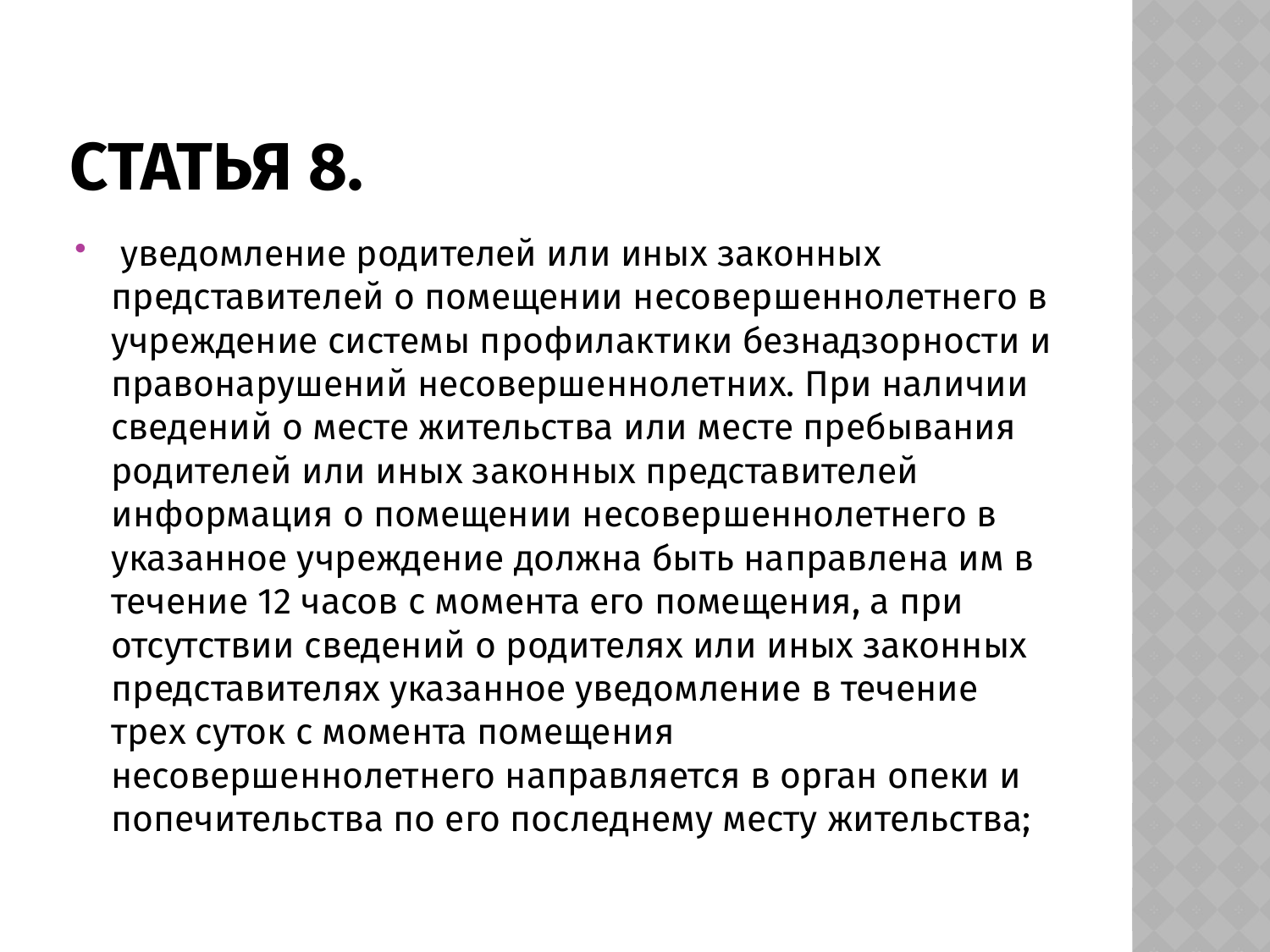

# Статья 8.
 уведомление родителей или иных законных представителей о помещении несовершеннолетнего в учреждение системы профилактики безнадзорности и правонарушений несовершеннолетних. При наличии сведений о месте жительства или месте пребывания родителей или иных законных представителей информация о помещении несовершеннолетнего в указанное учреждение должна быть направлена им в течение 12 часов с момента его помещения, а при отсутствии сведений о родителях или иных законных представителях указанное уведомление в течение трех суток с момента помещения несовершеннолетнего направляется в орган опеки и попечительства по его последнему месту жительства;